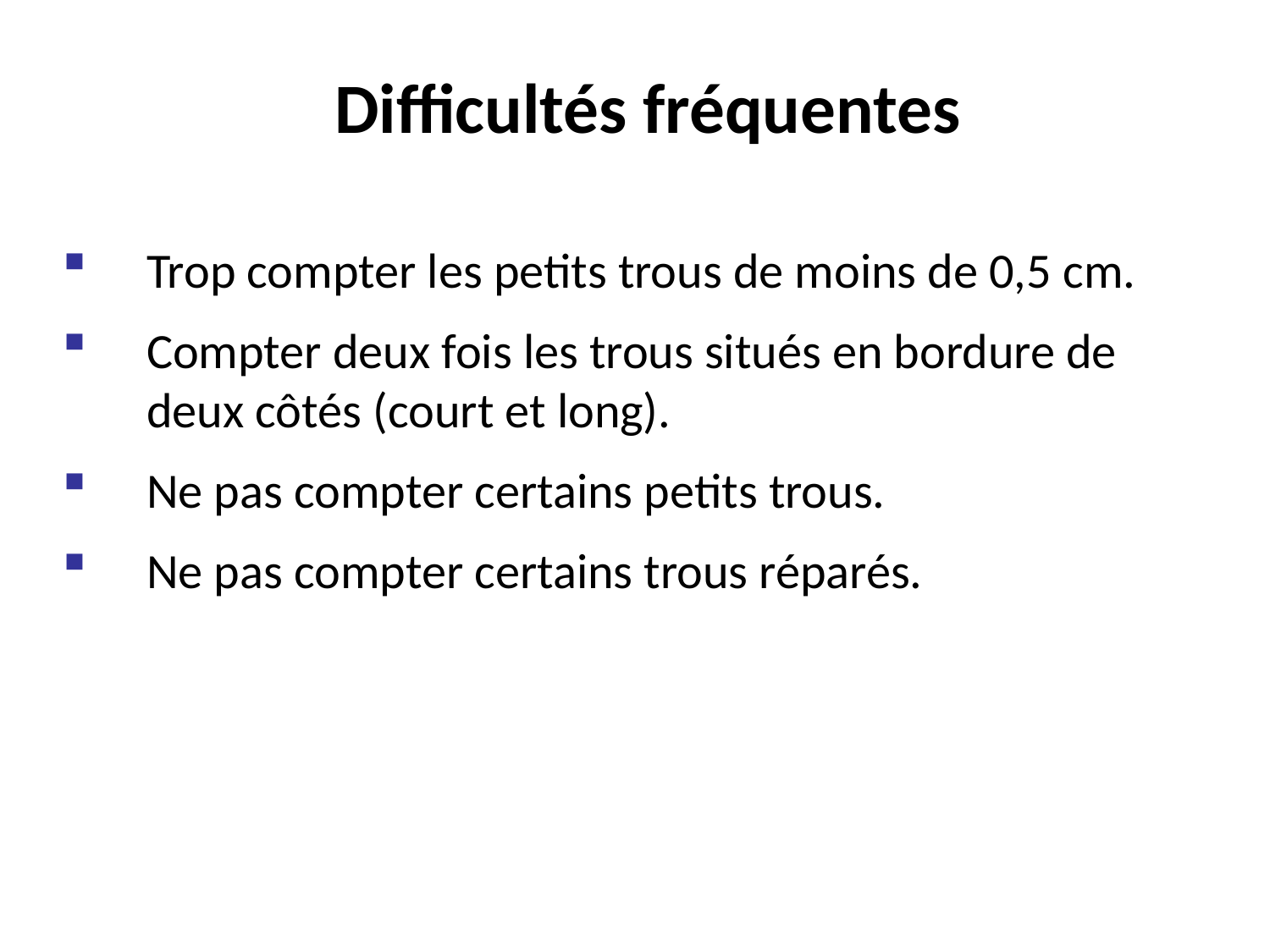

# Difficultés fréquentes
Trop compter les petits trous de moins de 0,5 cm.
Compter deux fois les trous situés en bordure de deux côtés (court et long).
Ne pas compter certains petits trous.
Ne pas compter certains trous réparés.